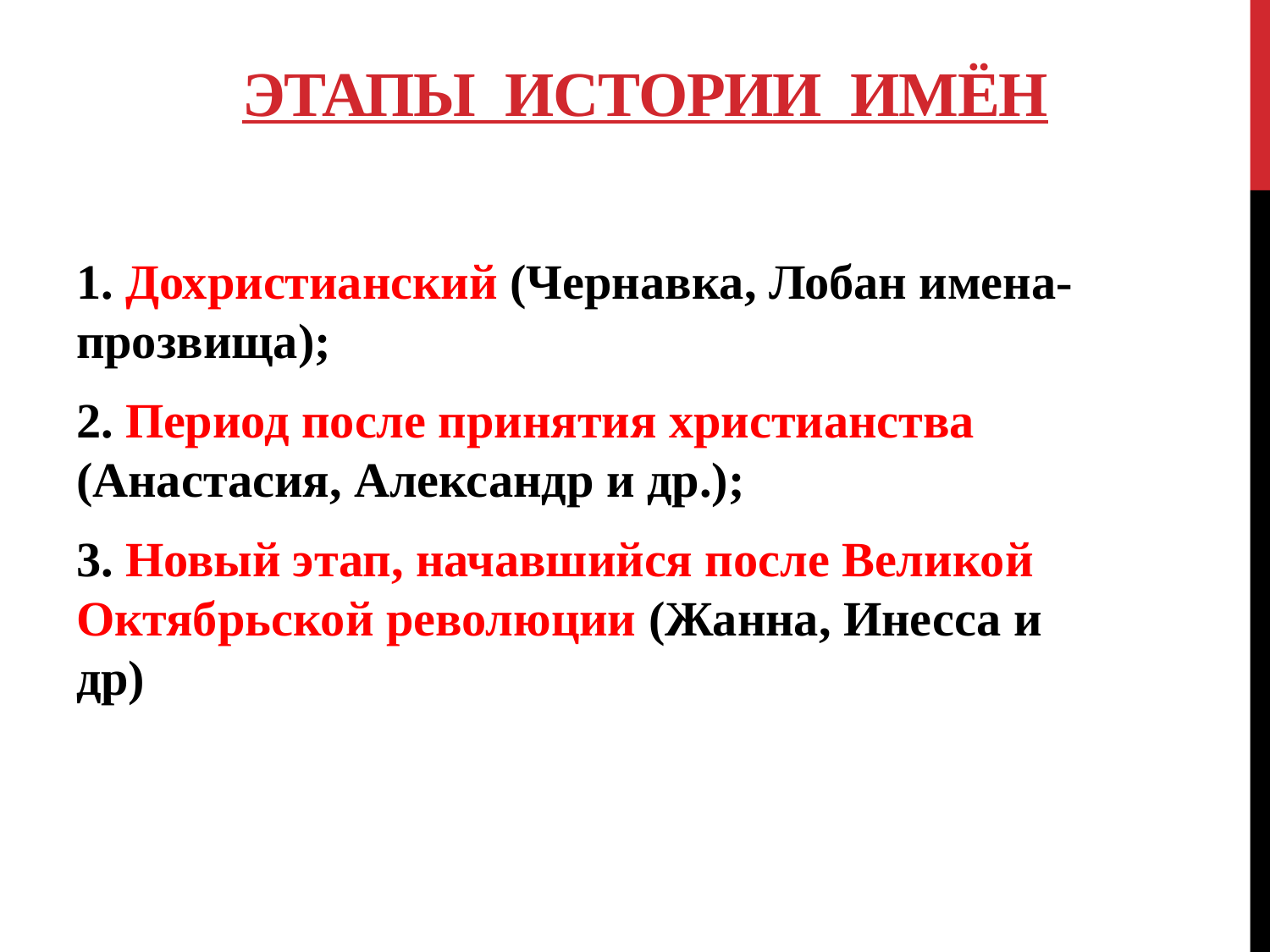

# Этапы  истории  имён
1. Дохристианский (Чернавка, Лобан имена-прозвища);
2. Период после принятия христианства (Анастасия, Александр и др.);
3. Новый этап, начавшийся после Великой Октябрьской революции (Жанна, Инесса и др)